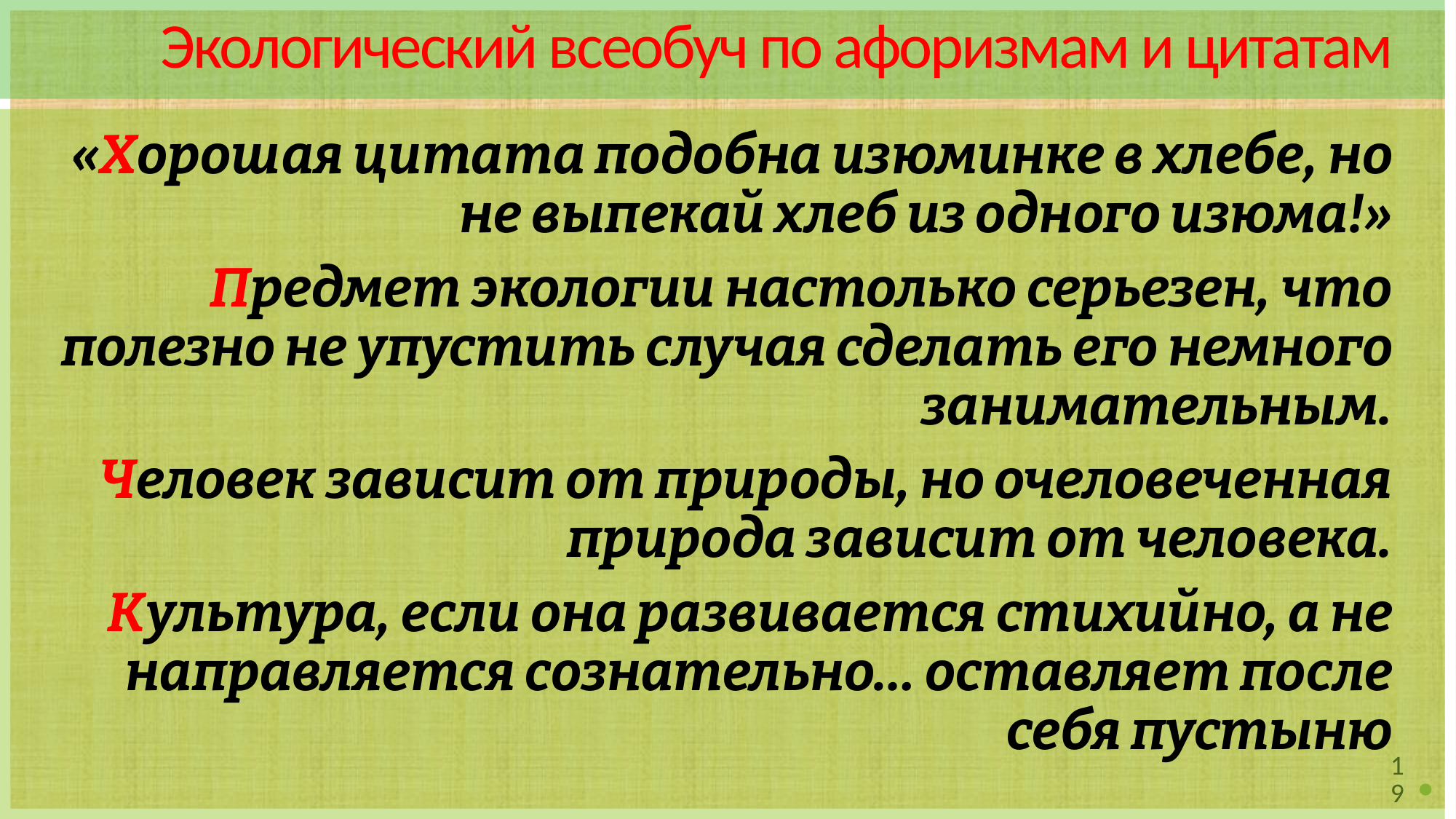

# Экологический всеобуч по афоризмам и цитатам
«Хорошая цитата подобна изюминке в хлебе, но не выпекай хлеб из одного изюма!»
Предмет экологии настолько серьезен, что полезно не упустить случая сделать его немного занимательным.
Человек зависит от природы, но очеловеченная природа зависит от человека.
Культура, если она развивается стихийно, а не направляется сознательно… оставляет после себя пустыню
19